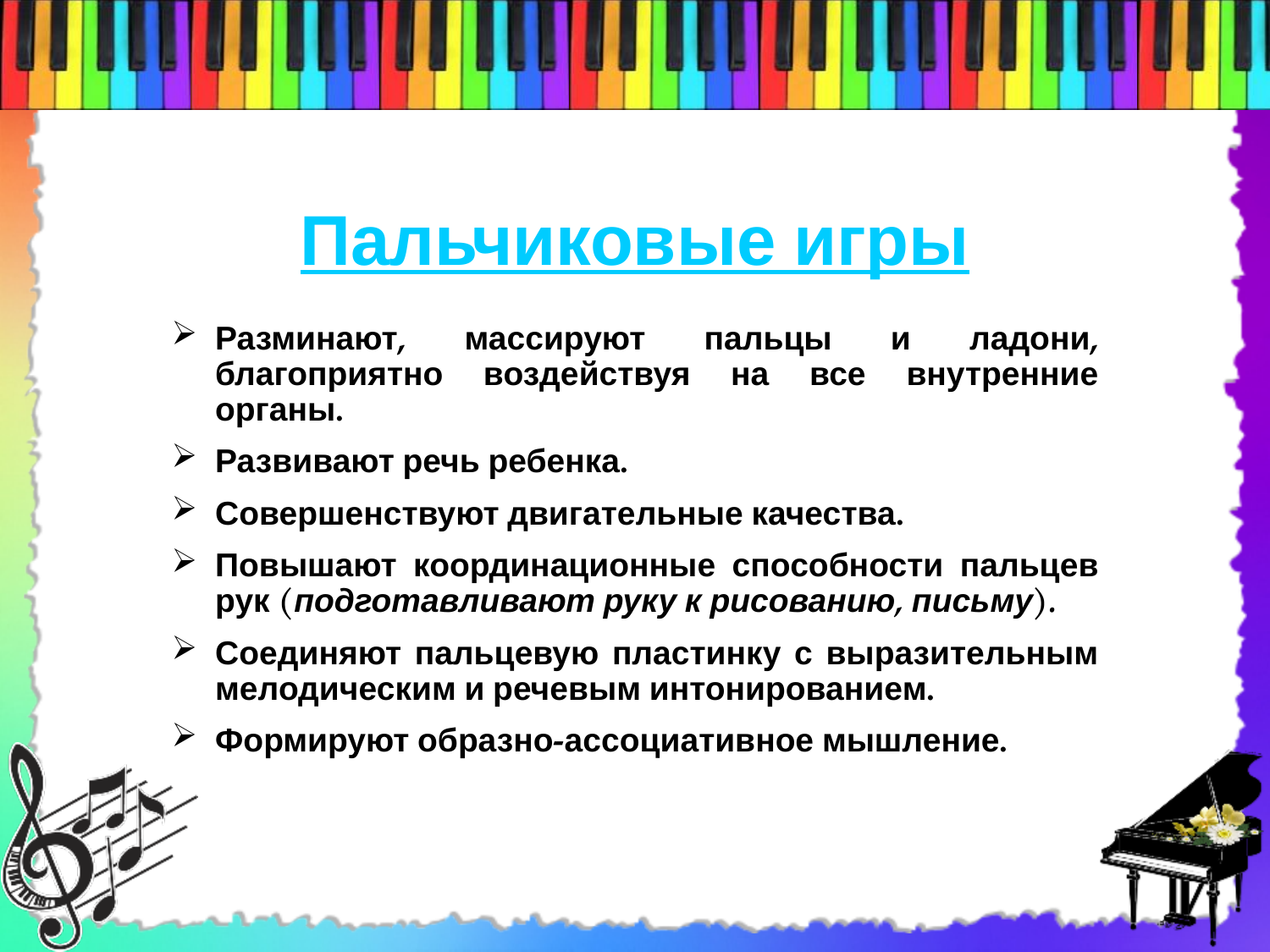

# Пальчиковые игры
Разминают, массируют пальцы и ладони, благоприятно воздействуя на все внутренние органы.
Развивают речь ребенка.
Совершенствуют двигательные качества.
Повышают координационные способности пальцев рук (подготавливают руку к рисованию, письму).
Соединяют пальцевую пластинку с выразительным мелодическим и речевым интонированием.
Формируют образно-ассоциативное мышление.